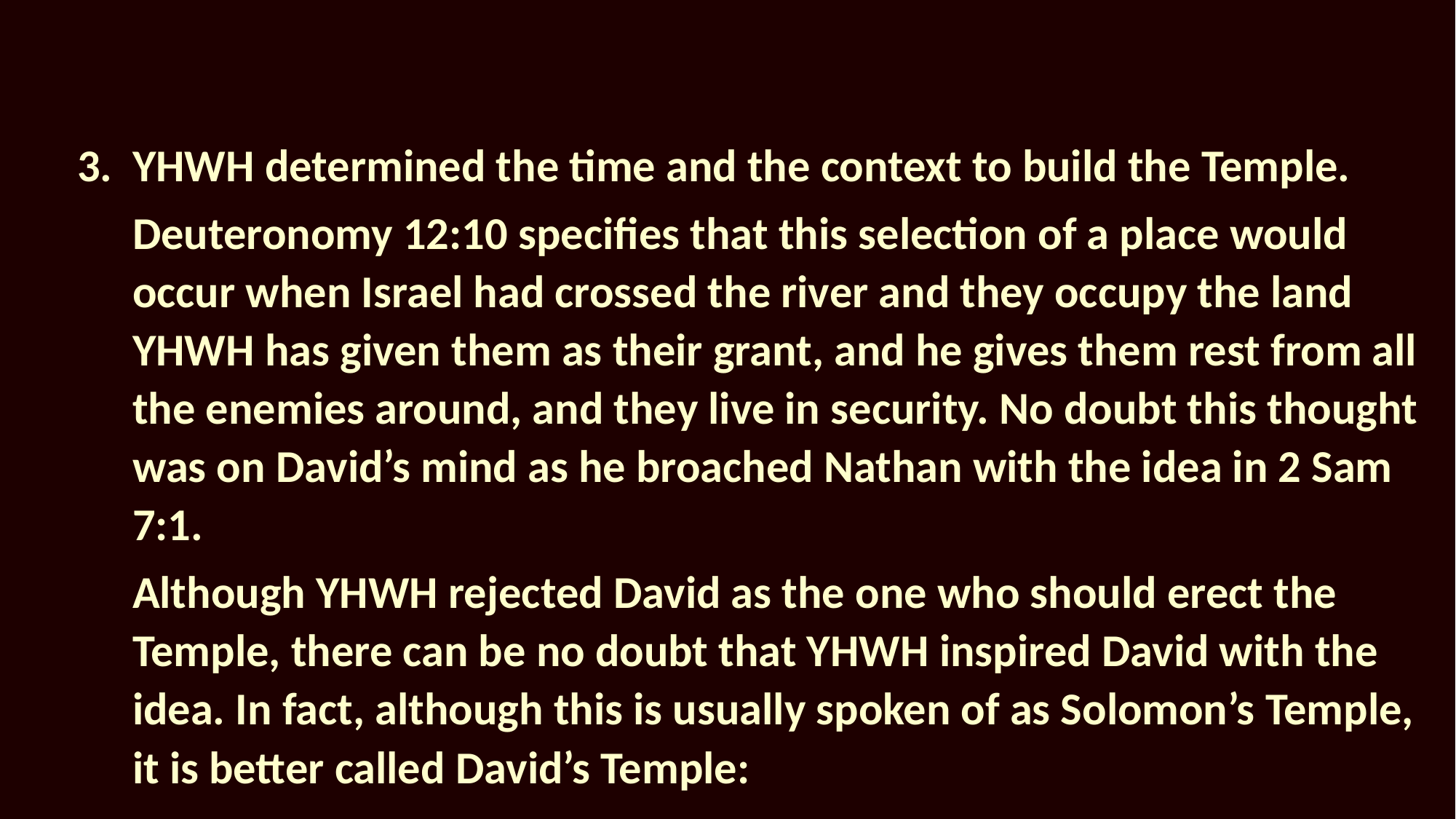

3.	YHWH determined the time and the context to build the Temple.
Deuteronomy 12:10 specifies that this selection of a place would occur when Israel had crossed the river and they occupy the land YHWH has given them as their grant, and he gives them rest from all the enemies around, and they live in security. No doubt this thought was on David’s mind as he broached Nathan with the idea in 2 Sam 7:1.
Although YHWH rejected David as the one who should erect the Temple, there can be no doubt that YHWH inspired David with the idea. In fact, although this is usually spoken of as Solomon’s Temple, it is better called David’s Temple: